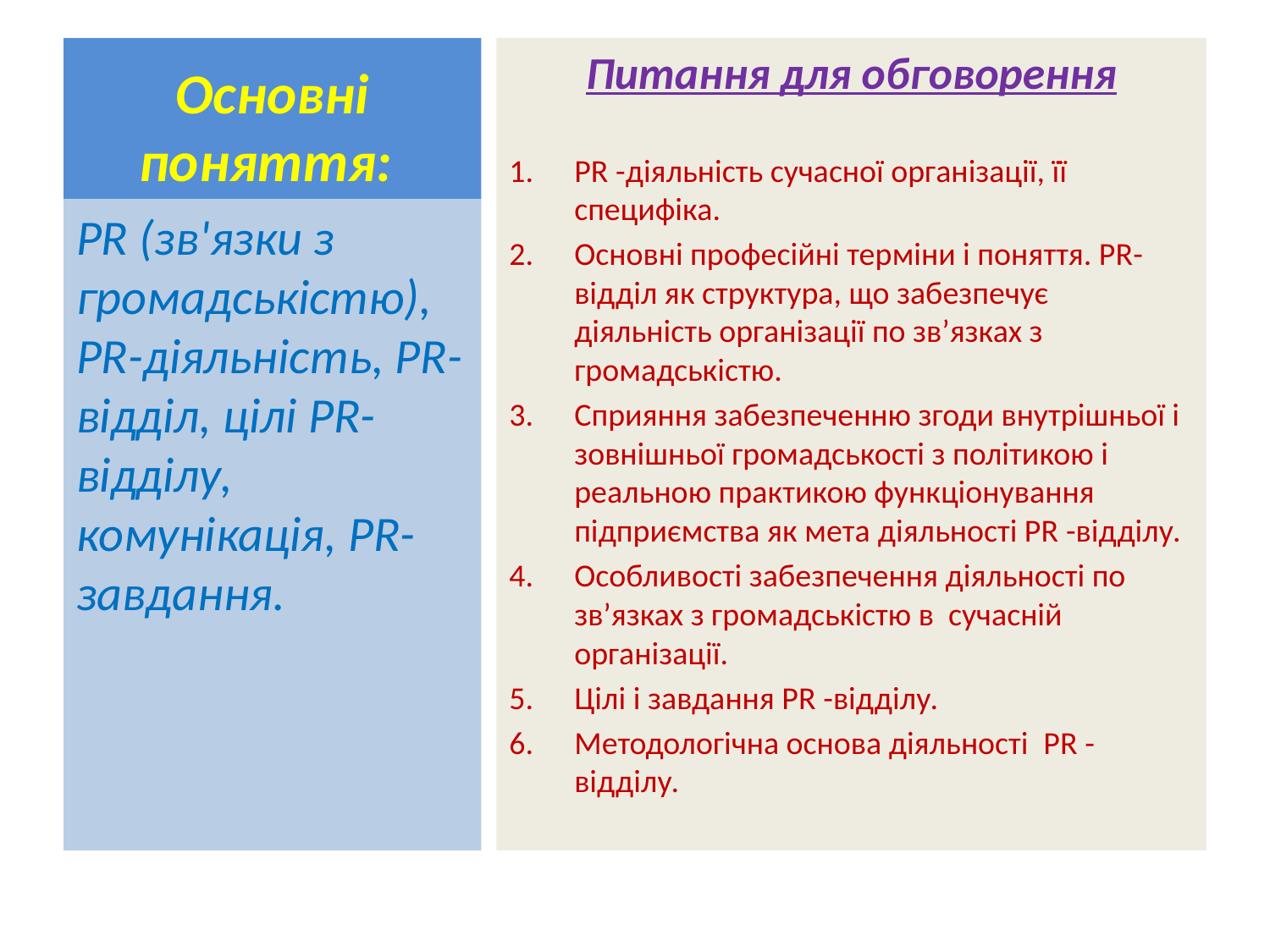

# Основні поняття:
Питання для обговорення

PR -діяльність сучасної організації, її специфіка.
Основні професійні терміни і поняття. PR-відділ як структура, що забезпечує діяльність організації по зв’язках з громадськістю.
Сприяння забезпеченню згоди внутрішньої і зовнішньої громадськості з політикою і реальною практикою функціонування підприємства як мета діяльності PR -відділу.
Особливості забезпечення діяльності по зв’язках з громадськістю в  сучасній організації.
Цілі і завдання PR -відділу.
Методологічна основа діяльності  PR -відділу.

PR (зв'язки з громадськістю), PR-діяльність, PR-відділ, цілі PR-відділу, комунікація, PR-завдання.